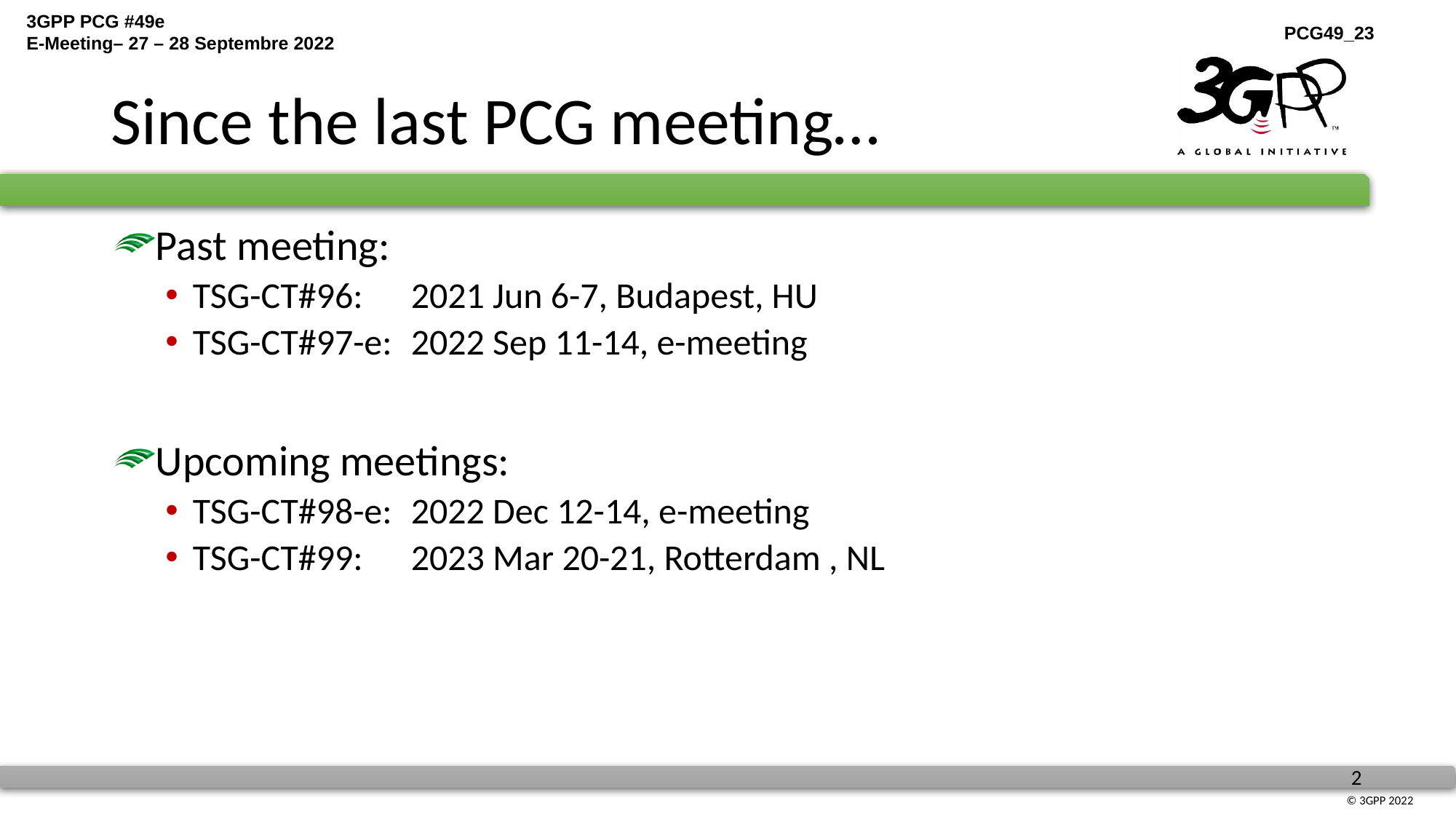

# Since the last PCG meeting…
Past meeting:
TSG-CT#96: 	2021 Jun 6-7, Budapest, HU
TSG-CT#97-e: 	2022 Sep 11-14, e-meeting

Upcoming meetings:
TSG-CT#98-e: 	2022 Dec 12-14, e-meeting
TSG-CT#99: 	2023 Mar 20-21, Rotterdam , NL